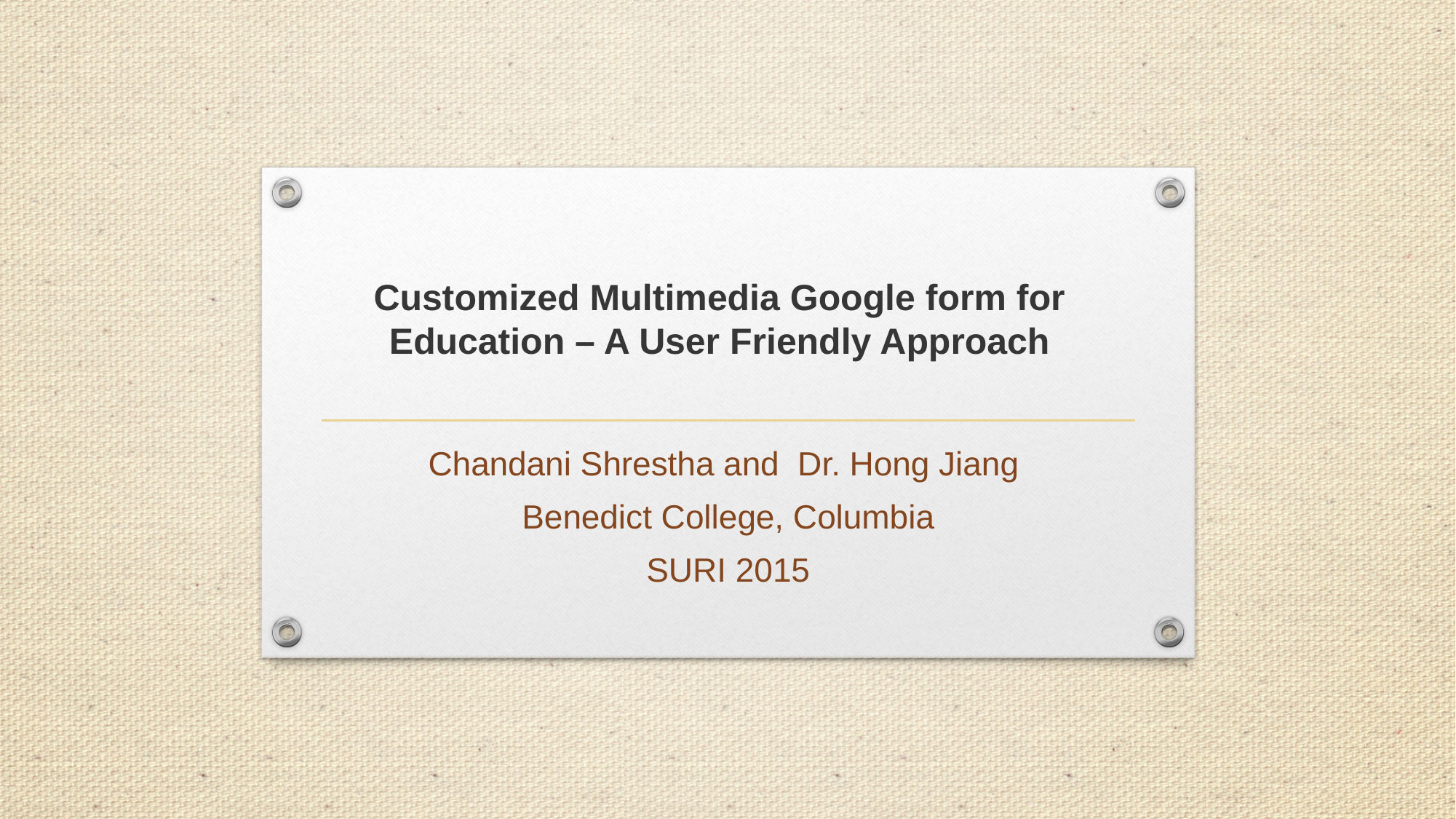

# Customized Multimedia Google form for Education – A User Friendly Approach
Chandani Shrestha and  Dr. Hong Jiang
Benedict College, Columbia
SURI 2015